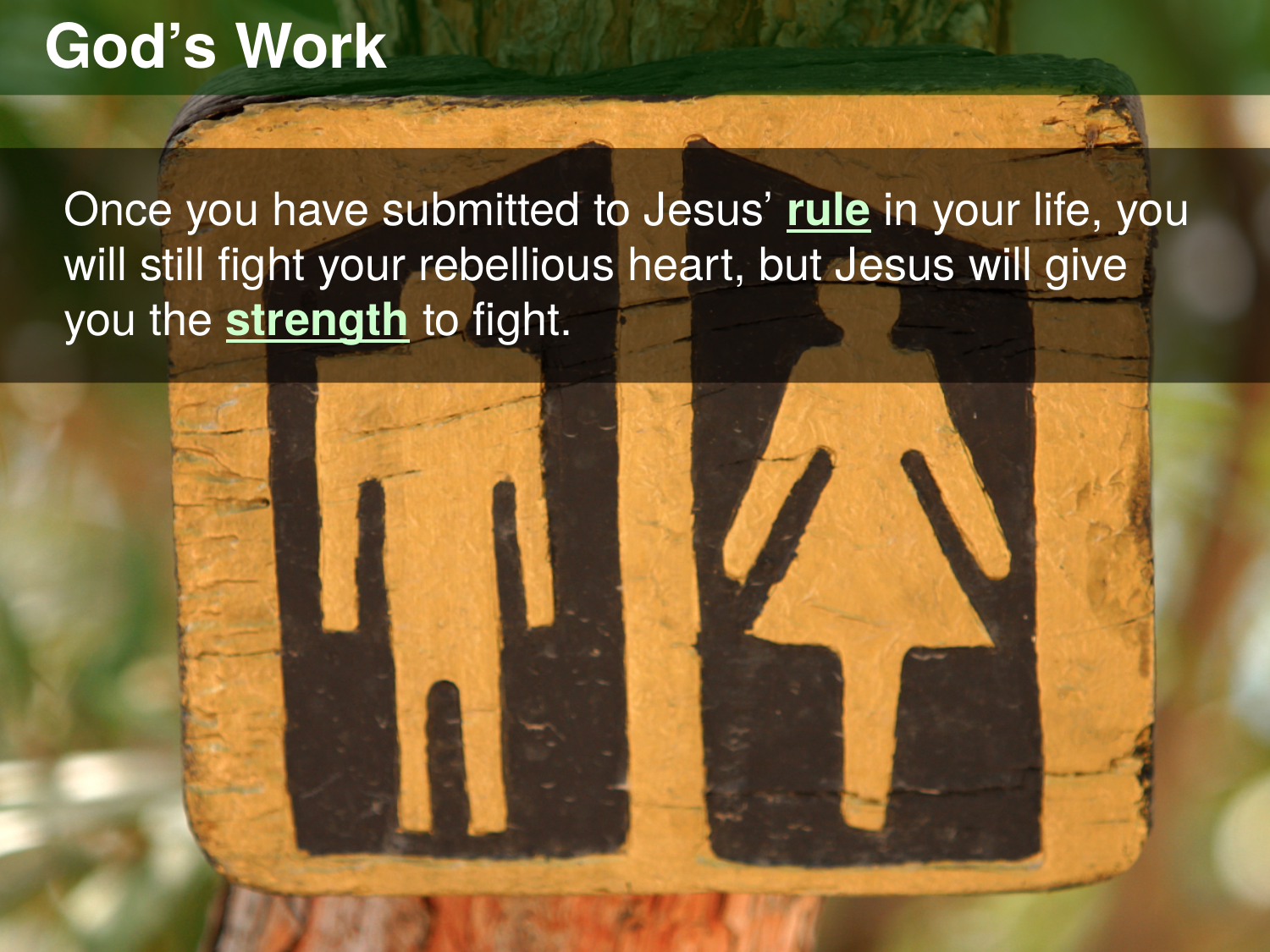

God’s Work

Once you have submitted to Jesus’ rule in your life, you will still fight your rebellious heart, but Jesus will give you the strength to fight.